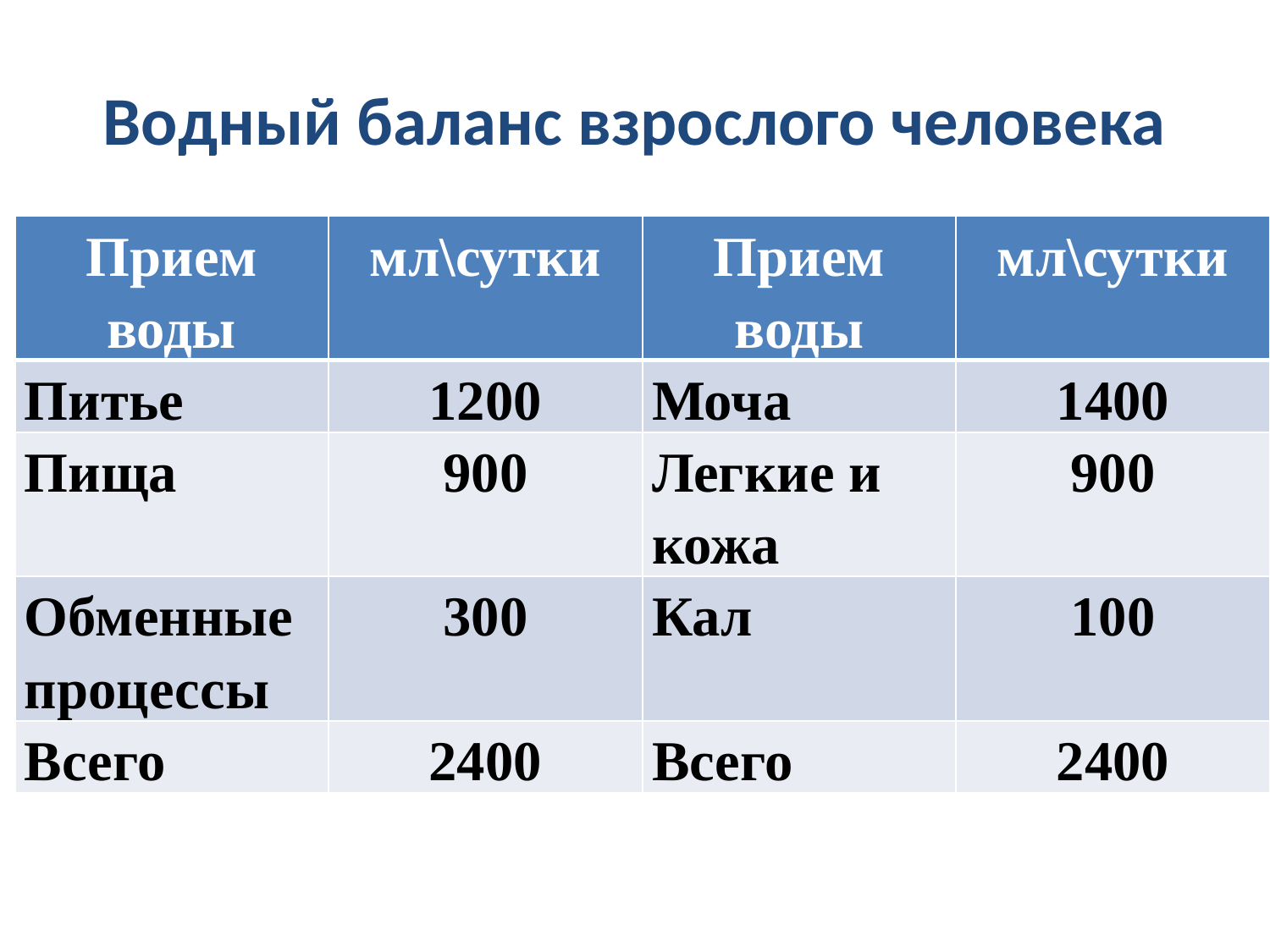

# Водный баланс взрослого человека
| Прием воды | мл\сутки | Прием воды | мл\сутки |
| --- | --- | --- | --- |
| Питье | 1200 | Моча | 1400 |
| Пища | 900 | Легкие и кожа | 900 |
| Обменные процессы | 300 | Кал | 100 |
| Всего | 2400 | Всего | 2400 |